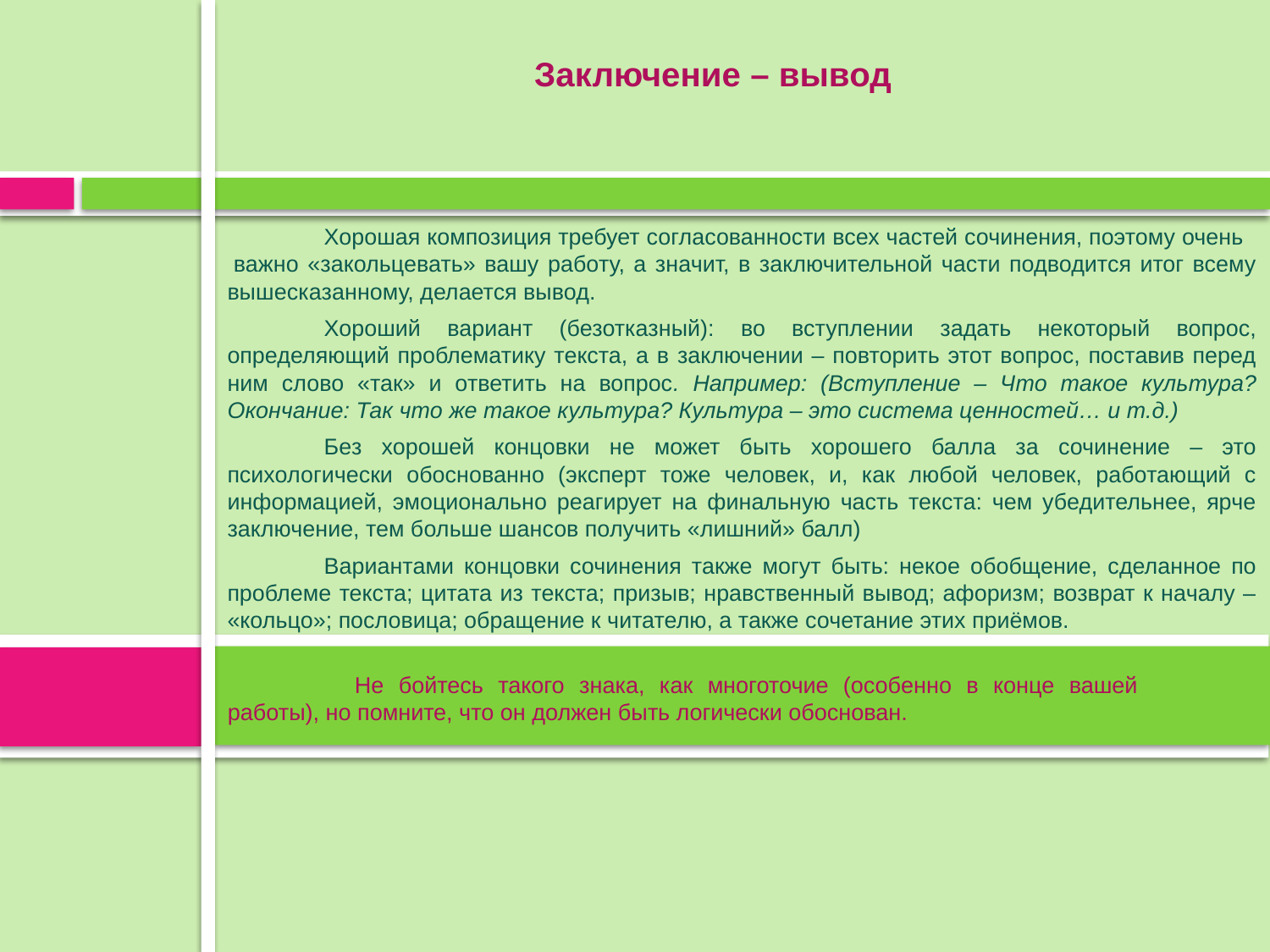

# Заключение – вывод
	Хорошая композиция требует согласованности всех частей сочинения, поэтому очень    важно «закольцевать» вашу работу, а значит, в заключительной части подводится итог всему вышесказанному, делается вывод.
	Хороший вариант (безотказный): во вступлении задать некоторый вопрос, определяющий проблематику текста, а в заключении – повторить этот вопрос, поставив перед ним слово «так» и ответить на вопрос. Например: (Вступление – Что такое культура? Окончание: Так что же такое культура? Культура – это система ценностей… и т.д.)
	Без хорошей концовки не может быть хорошего балла за сочинение – это психологически обоснованно (эксперт тоже человек, и, как любой человек, работающий с информацией, эмоционально реагирует на финальную часть текста: чем убедительнее, ярче заключение, тем больше шансов получить «лишний» балл)
	Вариантами концовки сочинения также могут быть: некое обобщение, сделанное по проблеме текста; цитата из текста; призыв; нравственный вывод; афоризм; возврат к началу – «кольцо»; пословица; обращение к читателю, а также сочетание этих приёмов.

	Не бойтесь такого знака, как многоточие (особенно в конце вашей работы), но помните, что он должен быть логически обоснован.